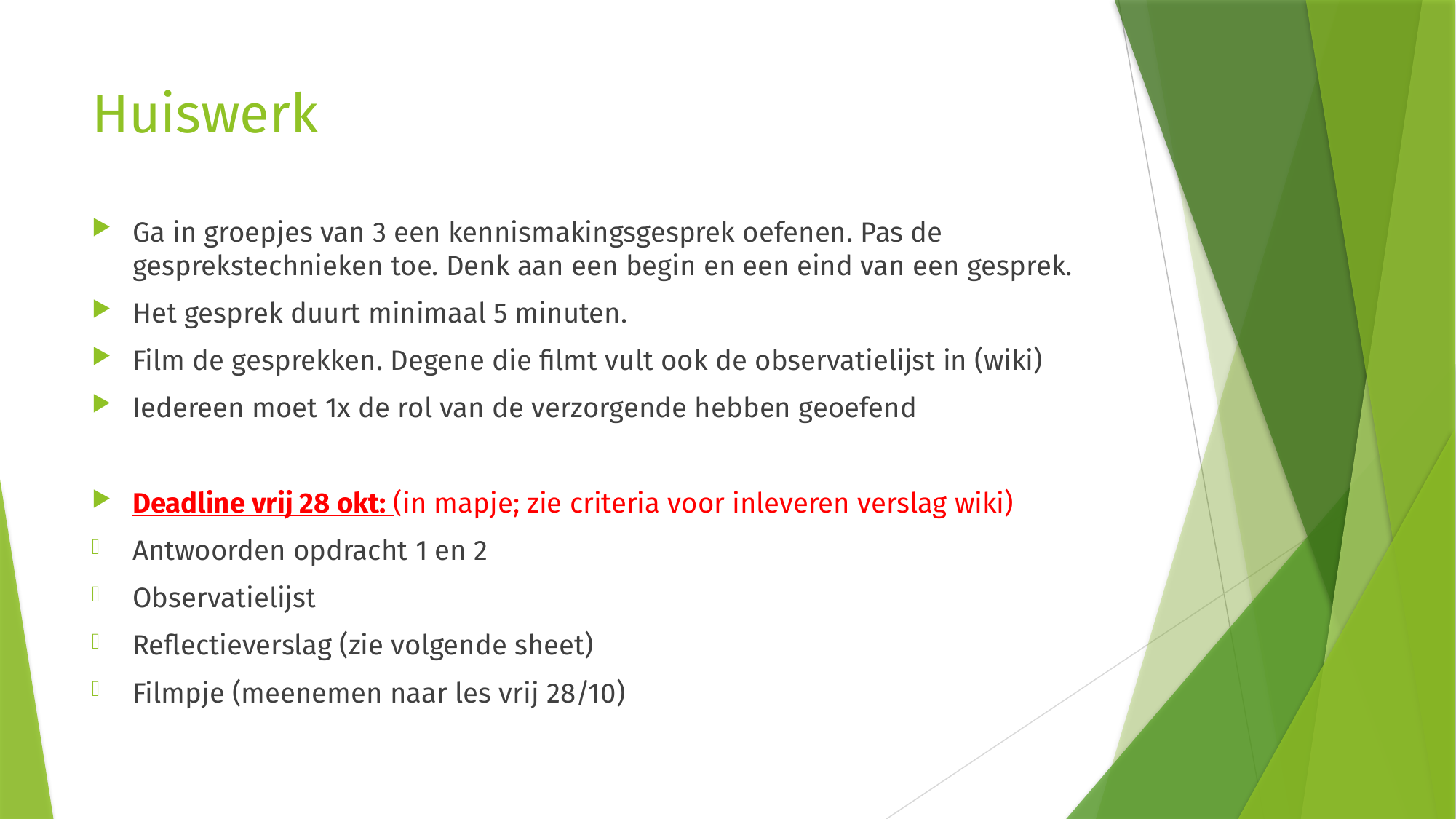

# Huiswerk
Ga in groepjes van 3 een kennismakingsgesprek oefenen. Pas de gesprekstechnieken toe. Denk aan een begin en een eind van een gesprek.
Het gesprek duurt minimaal 5 minuten.
Film de gesprekken. Degene die filmt vult ook de observatielijst in (wiki)
Iedereen moet 1x de rol van de verzorgende hebben geoefend

Deadline vrij 28 okt: (in mapje; zie criteria voor inleveren verslag wiki)
Antwoorden opdracht 1 en 2
Observatielijst
Reflectieverslag (zie volgende sheet)
Filmpje (meenemen naar les vrij 28/10)